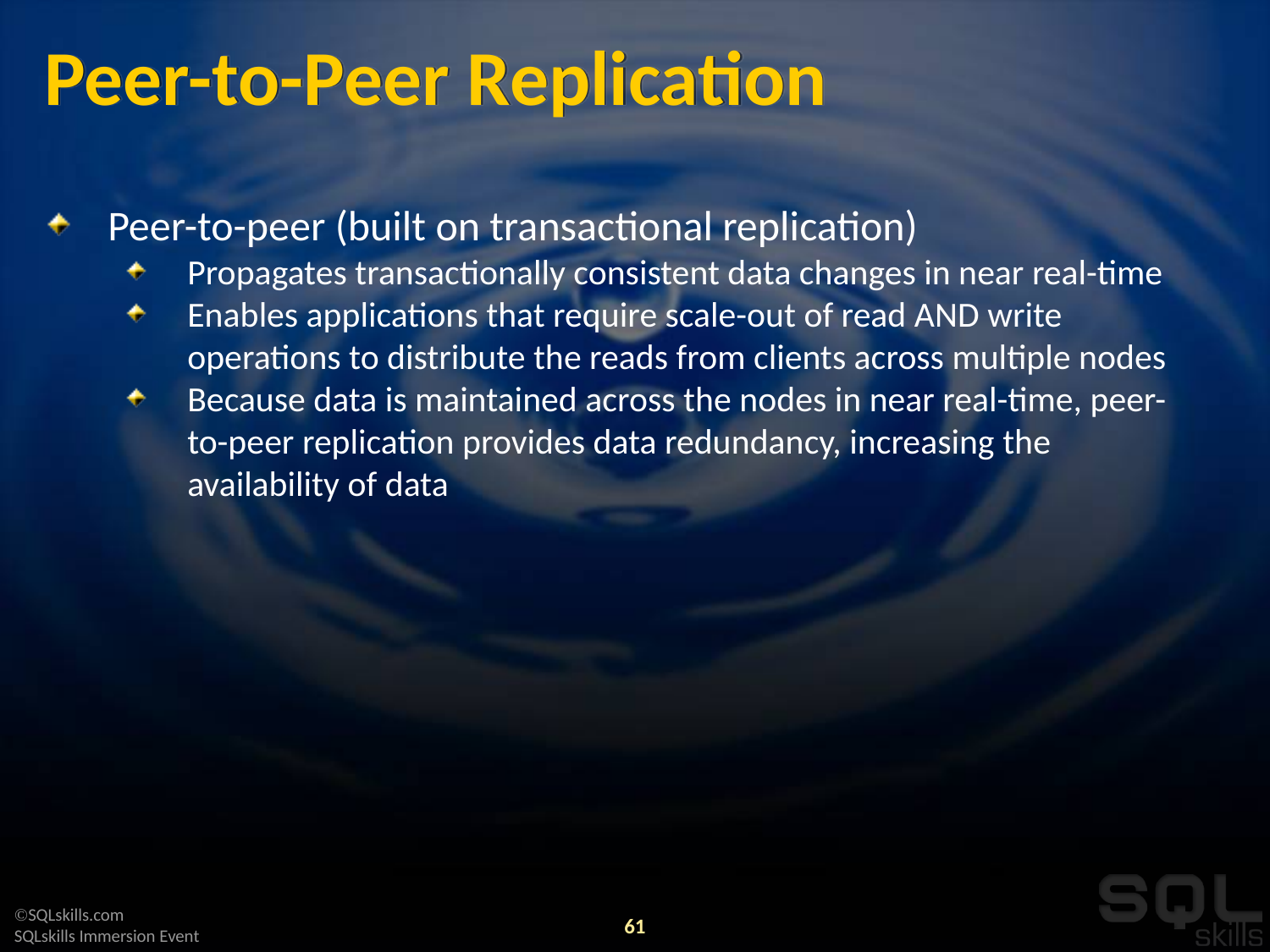

# Peer-to-Peer Replication
Peer-to-peer (built on transactional replication)
Propagates transactionally consistent data changes in near real-time
Enables applications that require scale-out of read AND write operations to distribute the reads from clients across multiple nodes
Because data is maintained across the nodes in near real-time, peer-to-peer replication provides data redundancy, increasing the availability of data

61